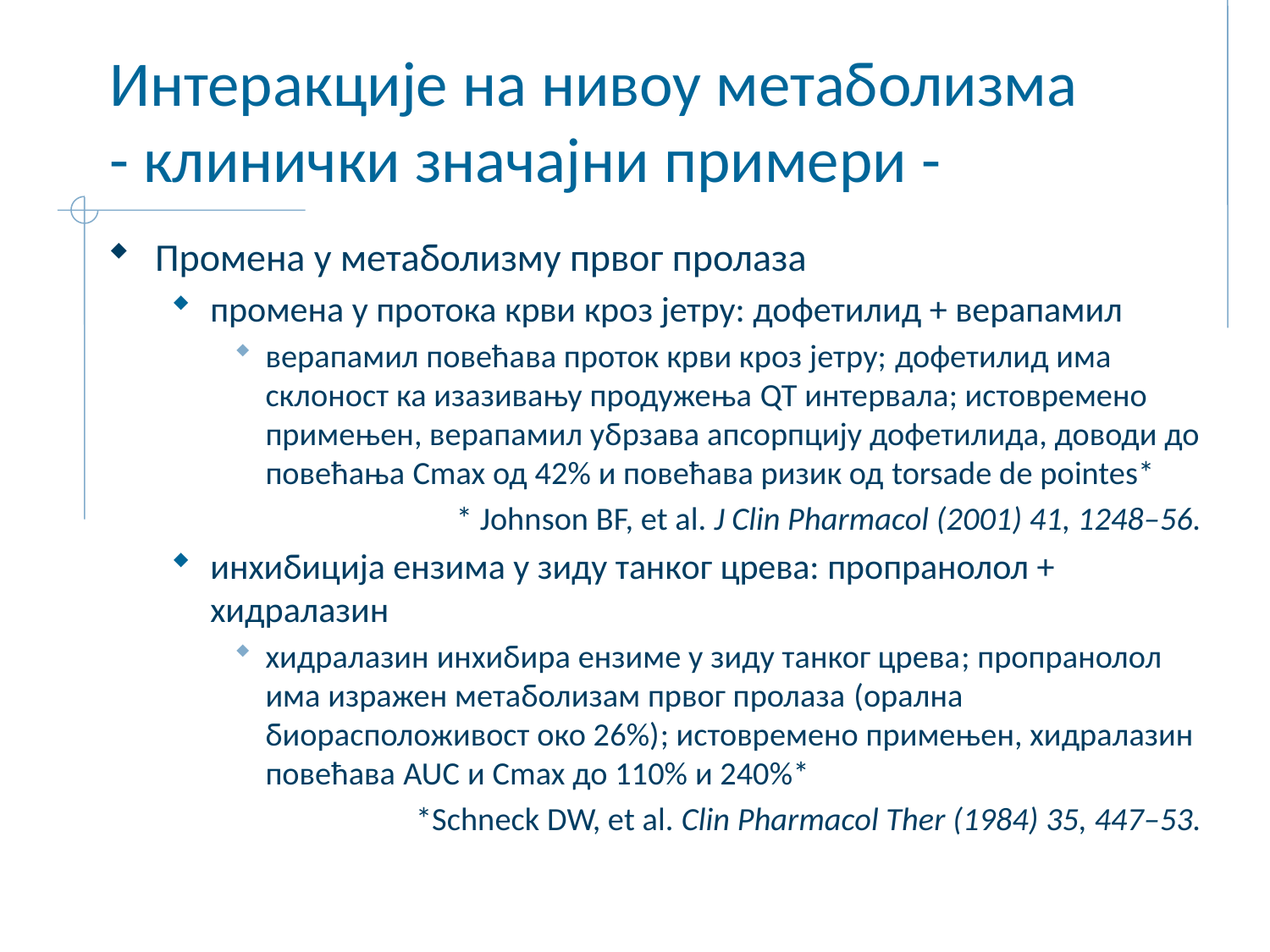

# Интеракције на нивоу метаболизма - клинички значајни примери -
Промена у метаболизму првог пролаза
промена у протока крви кроз јетру: дофетилид + верапамил
верапамил повећава проток крви кроз јетру; дофетилид има склоност ка изазивању продужења QT интервала; истовремено примењен, верапамил убрзава апсорпцију дофетилида, доводи до повећања Cmax од 42% и повећава ризик од torsade de pointes*
* Johnson BF, et al. J Clin Pharmacol (2001) 41, 1248–56.
инхибиција ензима у зиду танког црева: пропранолол + хидралазин
хидралазин инхибира ензиме у зиду танког црева; пропранолол има изражен метаболизам првог пролаза (орална биорасположивост око 26%); истовремено примењен, хидралазин повећава AUC и Cmax до 110% и 240%*
*Schneck DW, et al. Clin Pharmacol Ther (1984) 35, 447–53.